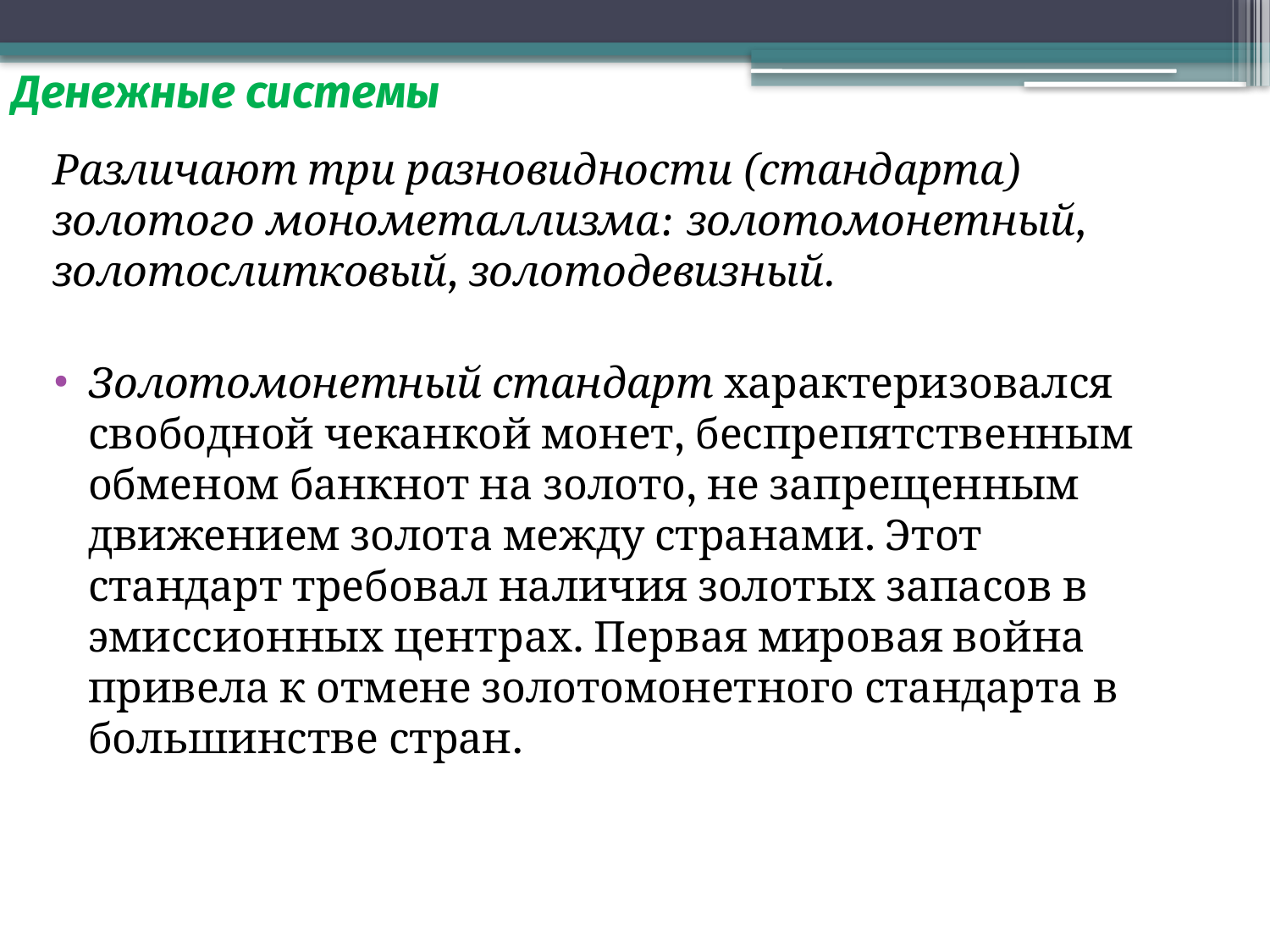

# Денежные системы
Различают три разновидности (стандарта) золотого монометаллизма: золотомонетный, золотослитковый, золотодевизный.

Золотомонетный стандарт характеризовался свободной чеканкой монет, беспрепятственным обменом банкнот на золото, не запрещенным движением золота между странами. Этот стандарт требовал наличия золотых запасов в эмиссионных центрах. Первая мировая война привела к отмене золотомонетного стандарта в большинстве стран.